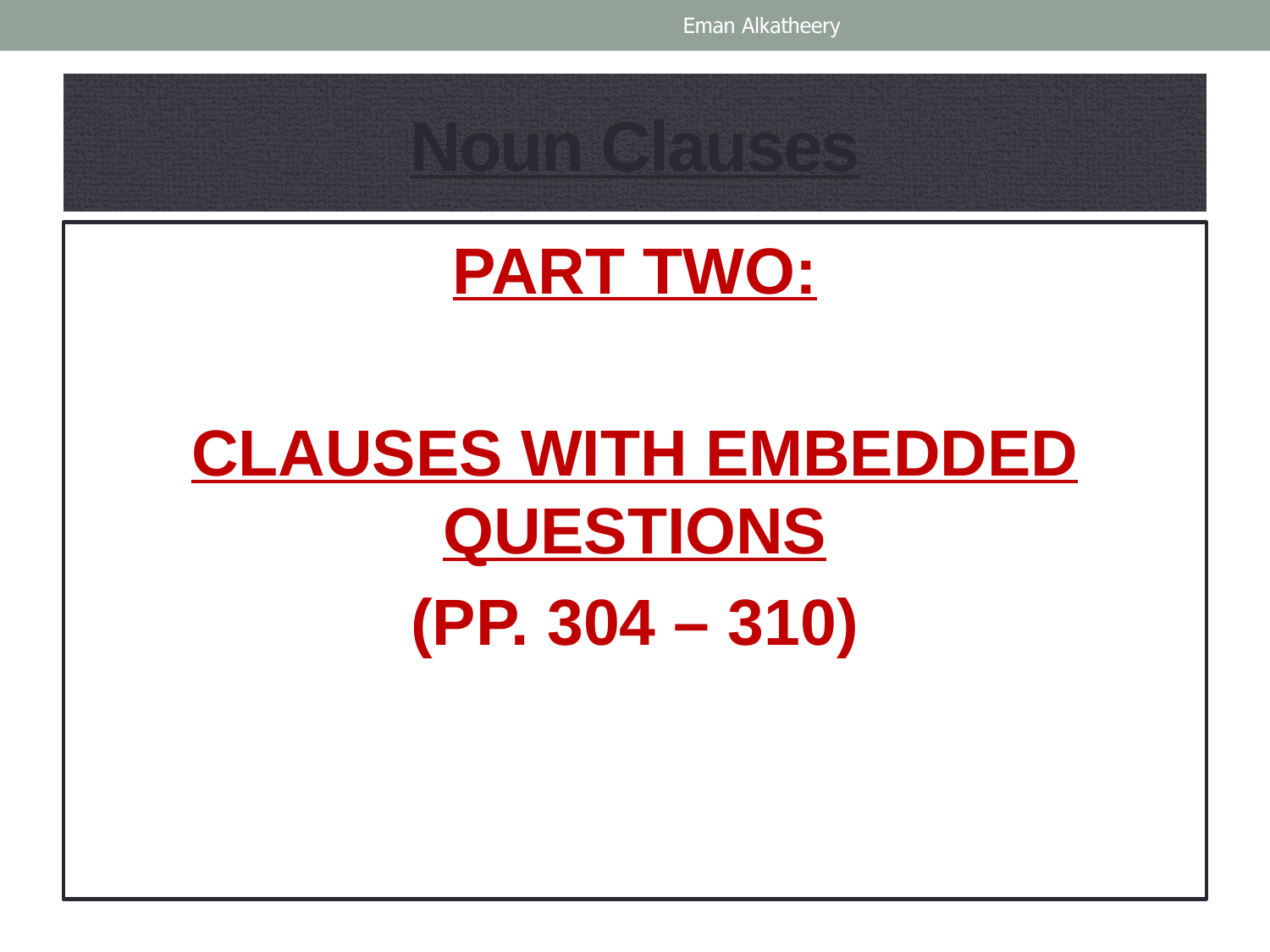

Eman Alkatheery
# Noun Clauses
PART TWO:

CLAUSES WITH EMBEDDED QUESTIONS
(PP. 304 – 310)